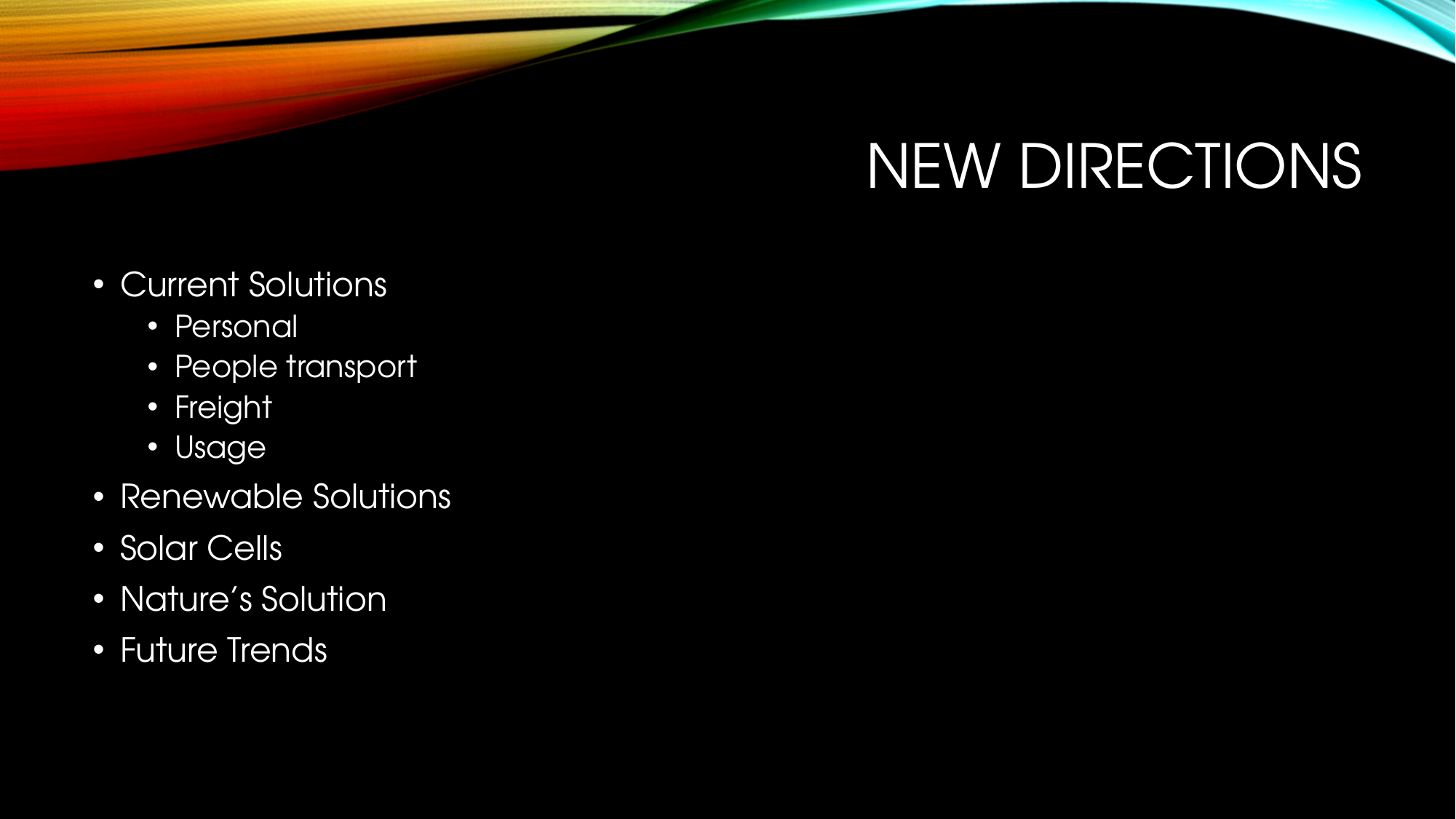

# New Directions
Current Solutions
Personal
People transport
Freight
Usage
Renewable Solutions
Solar Cells
Nature’s Solution
Future Trends